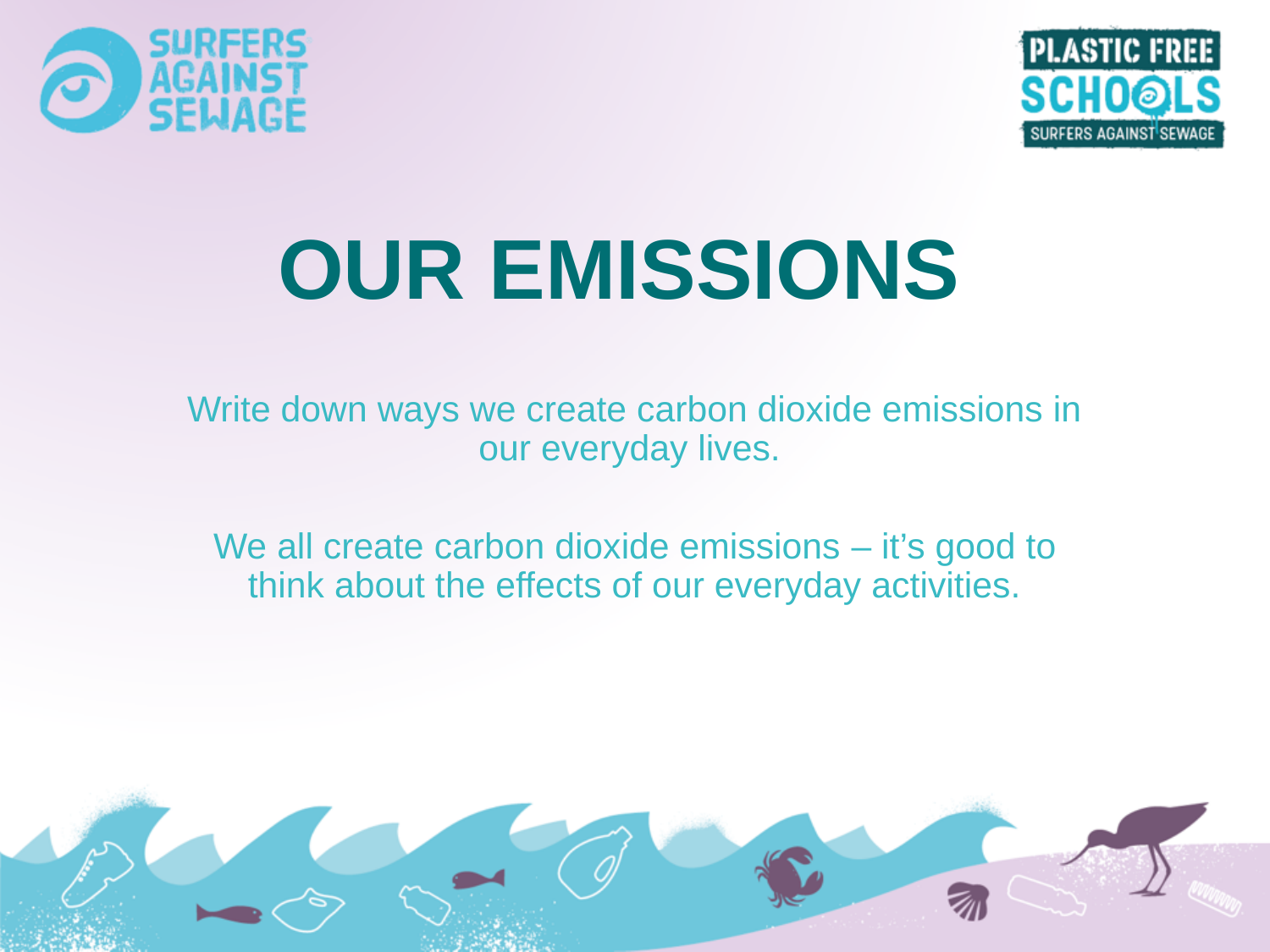

# OUR EMISSIONS
Write down ways we create carbon dioxide emissions in our everyday lives.

We all create carbon dioxide emissions – it’s good to think about the effects of our everyday activities.